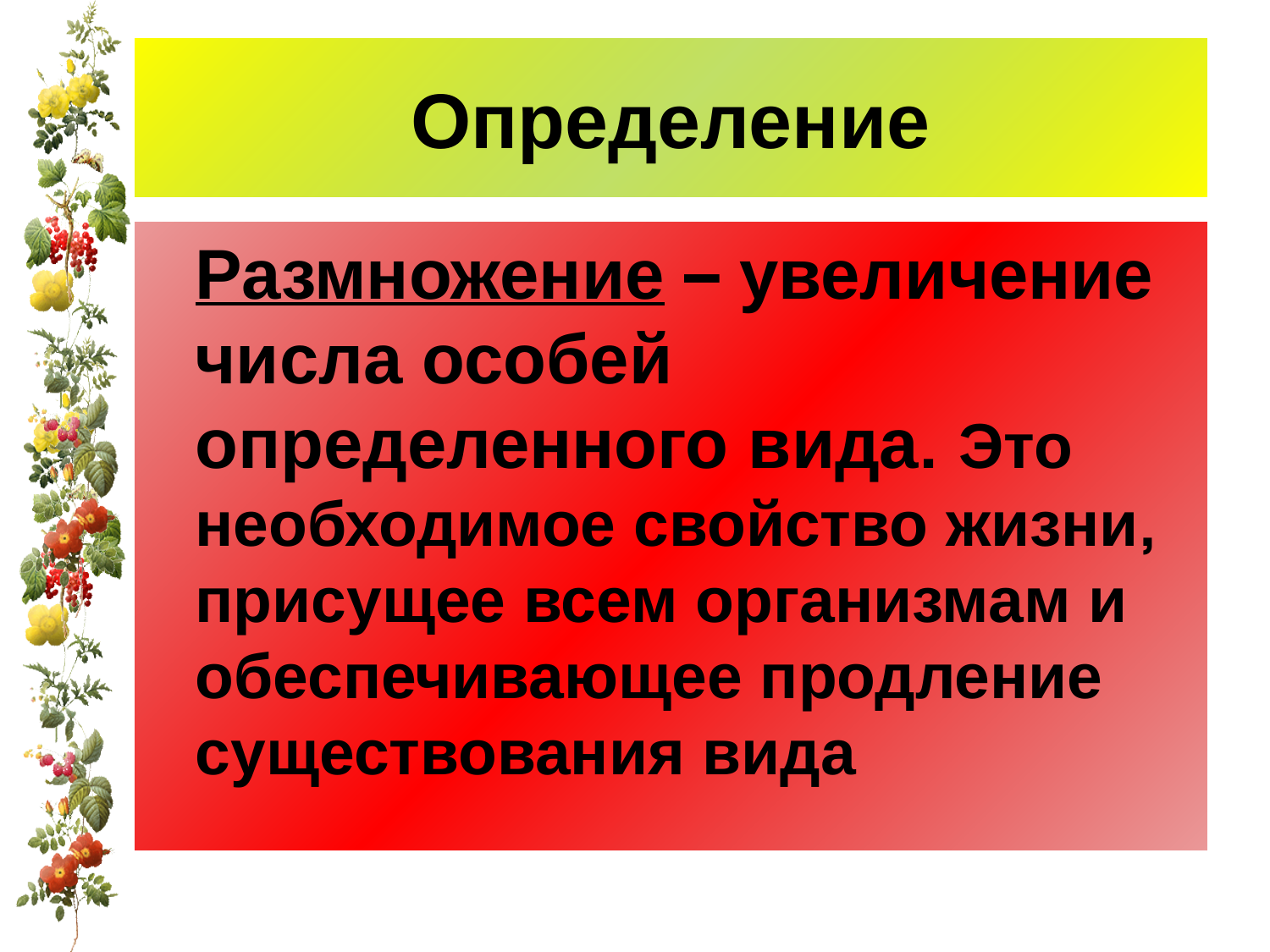

# Определение
	Размножение – увеличение числа особей определенного вида. Это необходимое свойство жизни, присущее всем организмам и обеспечивающее продление существования вида